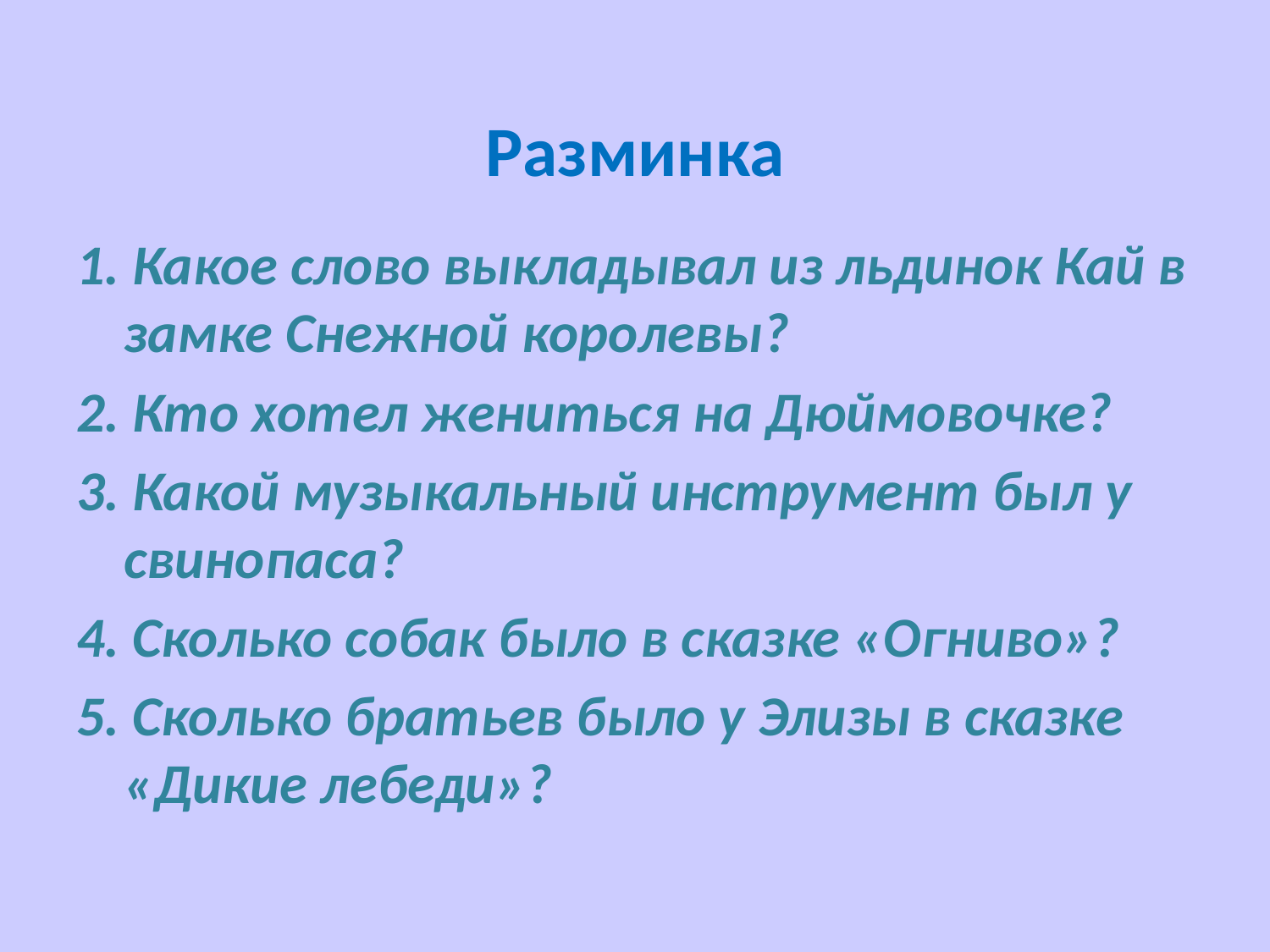

# Разминка
1. Какое слово выкладывал из льдинок Кай в замке Снежной королевы?
2. Кто хотел жениться на Дюймовочке?
3. Какой музыкальный инструмент был у свинопаса?
4. Сколько собак было в сказке «Огниво»?
5. Сколько братьев было у Элизы в сказке «Дикие лебеди»?